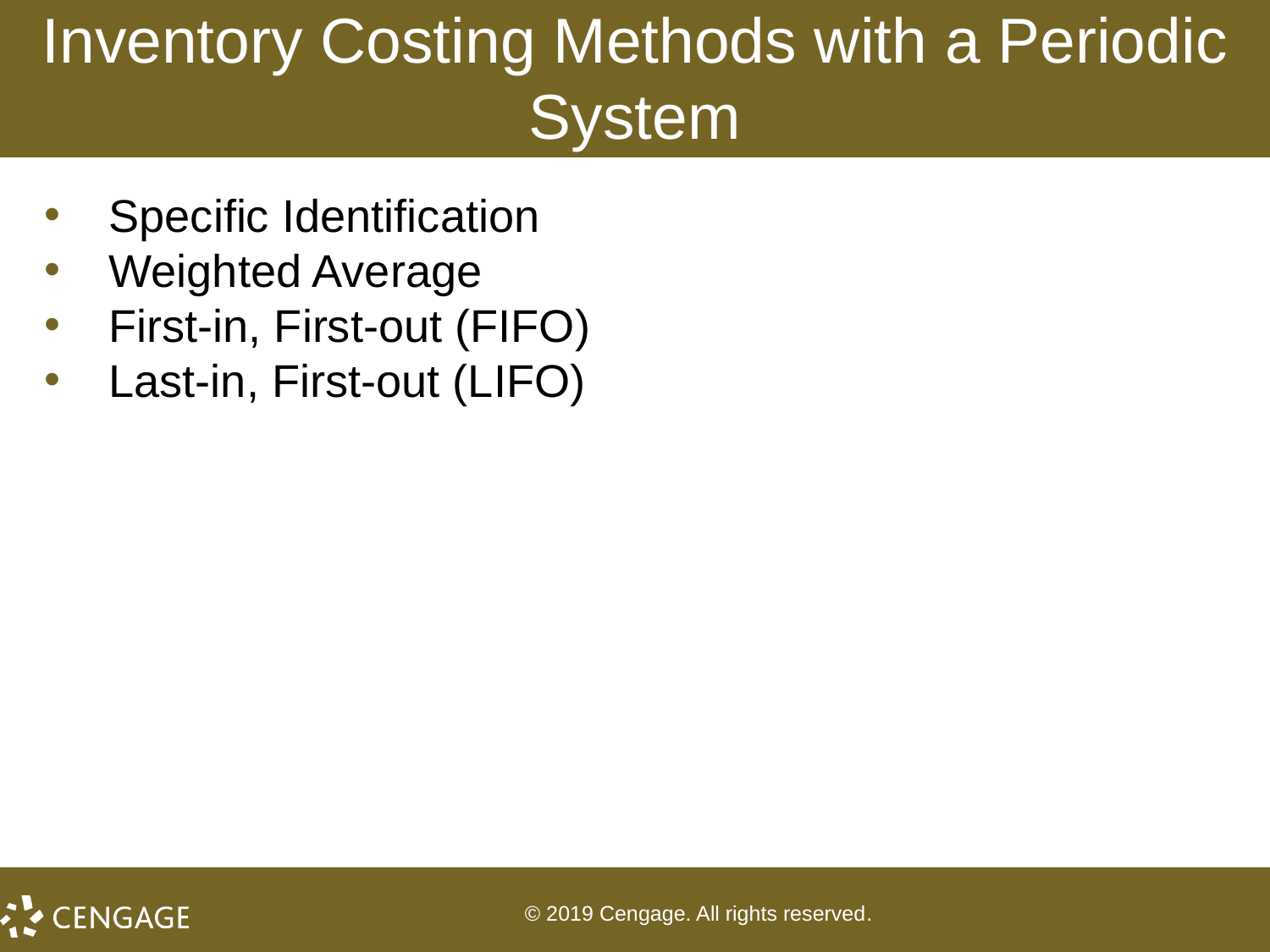

# Inventory Costing Methods with a Periodic System
Specific Identification
Weighted Average
First-in, First-out (FIFO)
Last-in, First-out (LIFO)